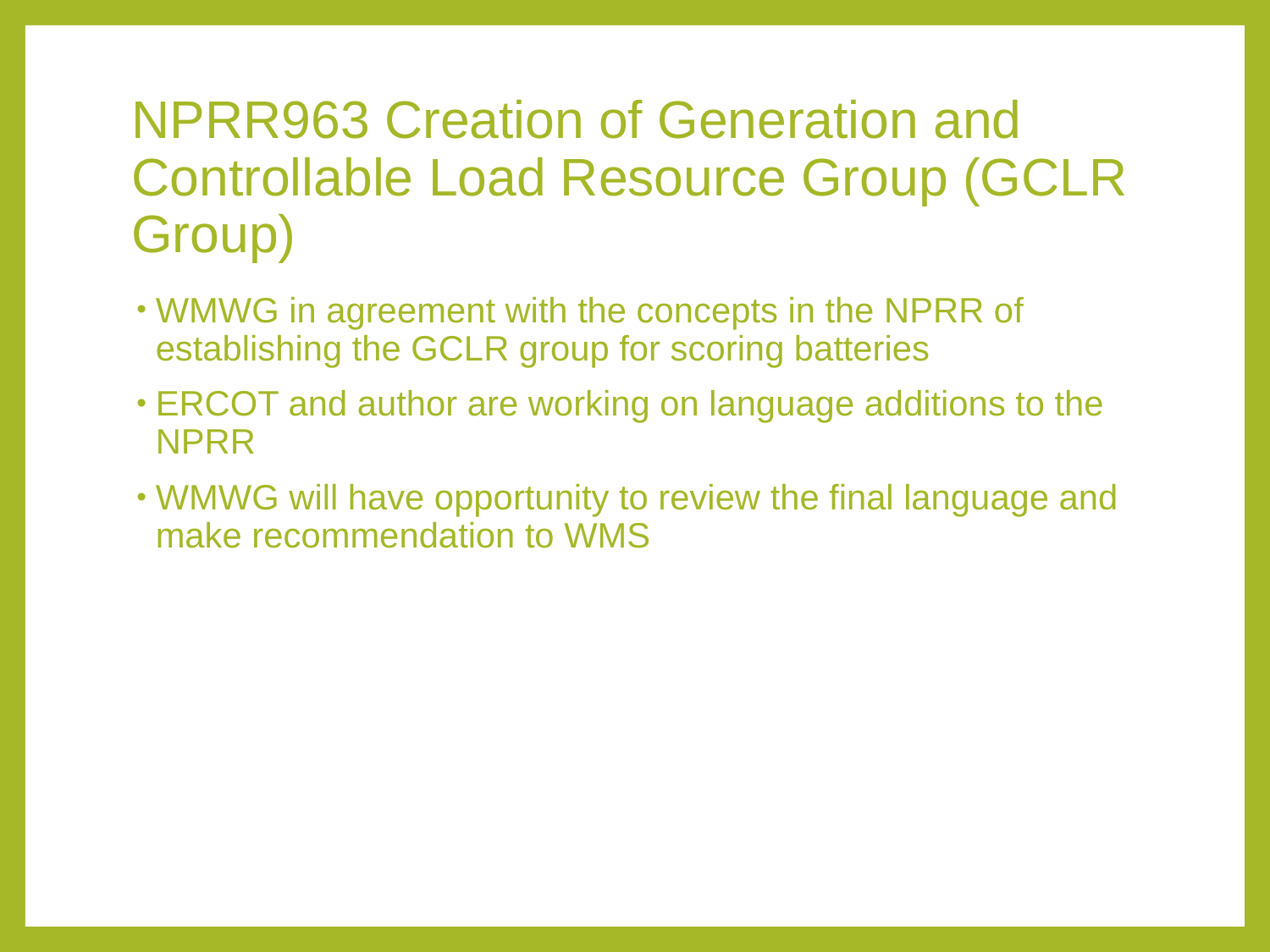

# NPRR963 Creation of Generation and Controllable Load Resource Group (GCLR Group)
WMWG in agreement with the concepts in the NPRR of establishing the GCLR group for scoring batteries
ERCOT and author are working on language additions to the NPRR
WMWG will have opportunity to review the final language and make recommendation to WMS